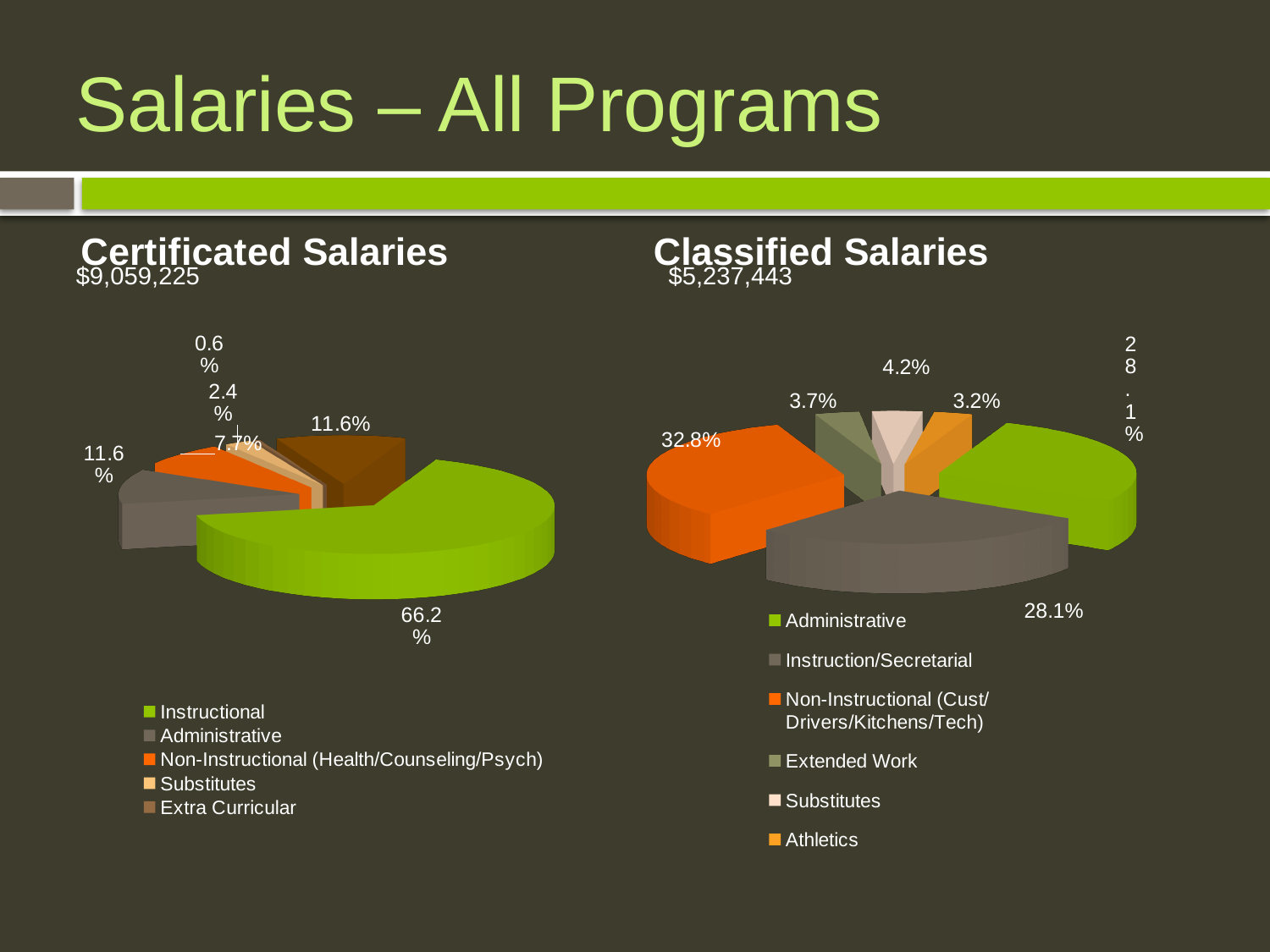

# Salaries – All Programs

[unsupported chart]

[unsupported chart]

$9,059,225

$5,237,443